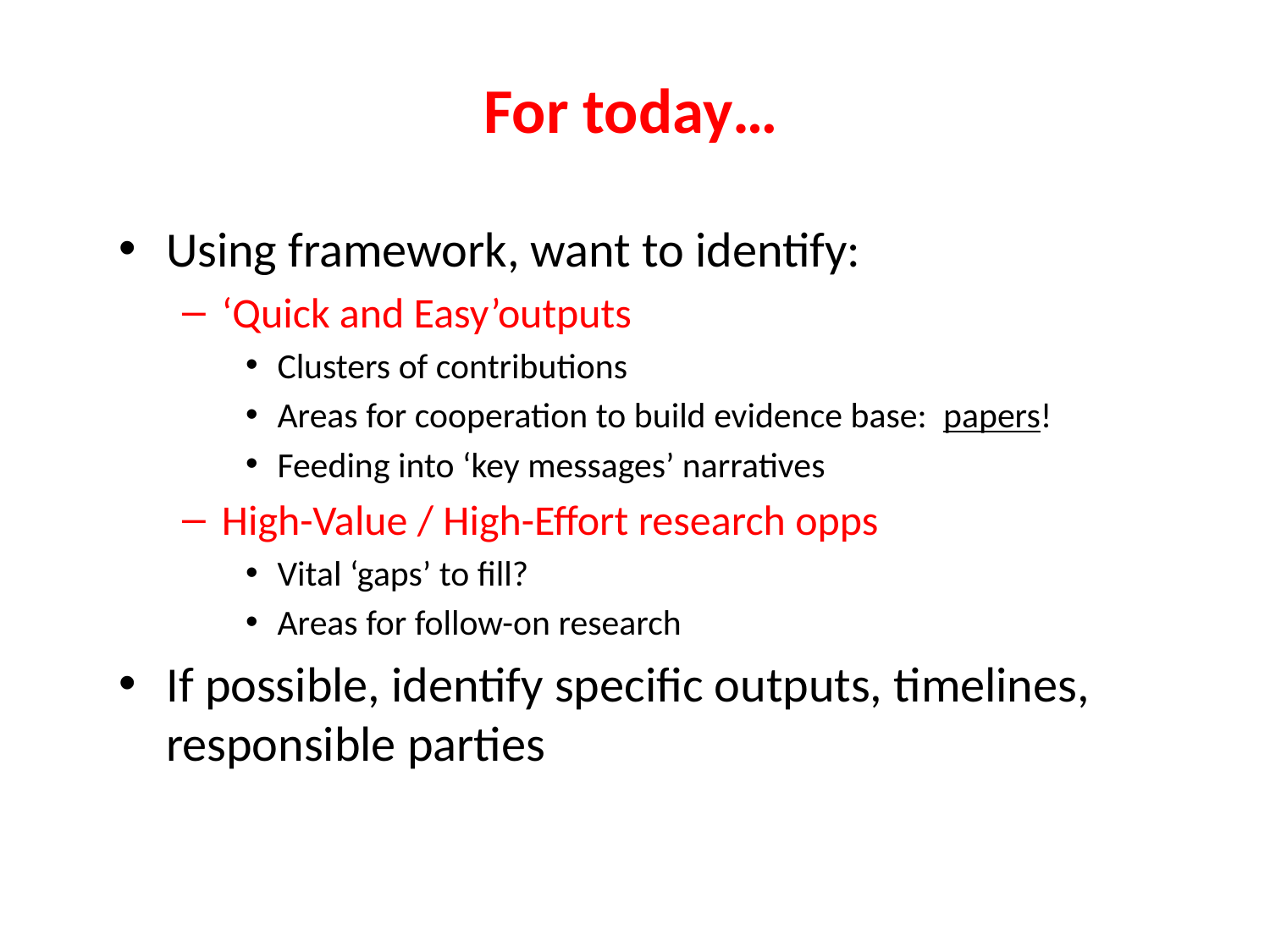

For today…
Using framework, want to identify:
‘Quick and Easy’outputs
Clusters of contributions
Areas for cooperation to build evidence base:  papers!
Feeding into ‘key messages’ narratives
High-Value / High-Effort research opps
Vital ‘gaps’ to fill?
Areas for follow-on research
If possible, identify specific outputs, timelines, responsible parties